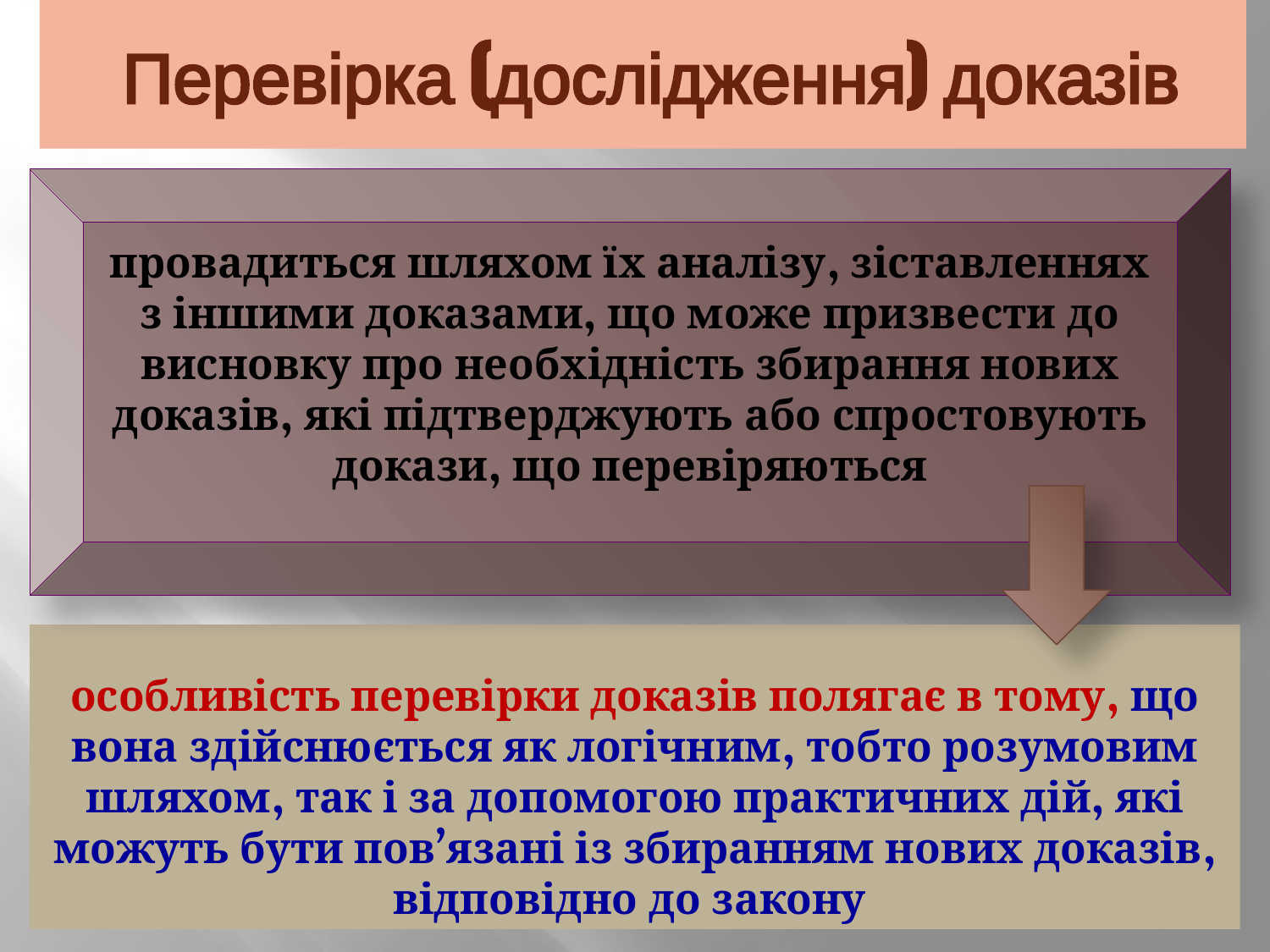

# Перевірка (дослідження) доказів
провадиться шляхом їх аналізу, зіставленнях з іншими доказами, що може призвести до висновку про необхідність збирання нових доказів, які підтверджують або спростовують докази, що перевіряються

особливість перевірки доказів полягає в тому, що вона здійснюється як логічним, тобто розумовим шляхом, так і за допомогою практичних дій, які можуть бути пов’язані із збиранням нових доказів, відповідно до закону